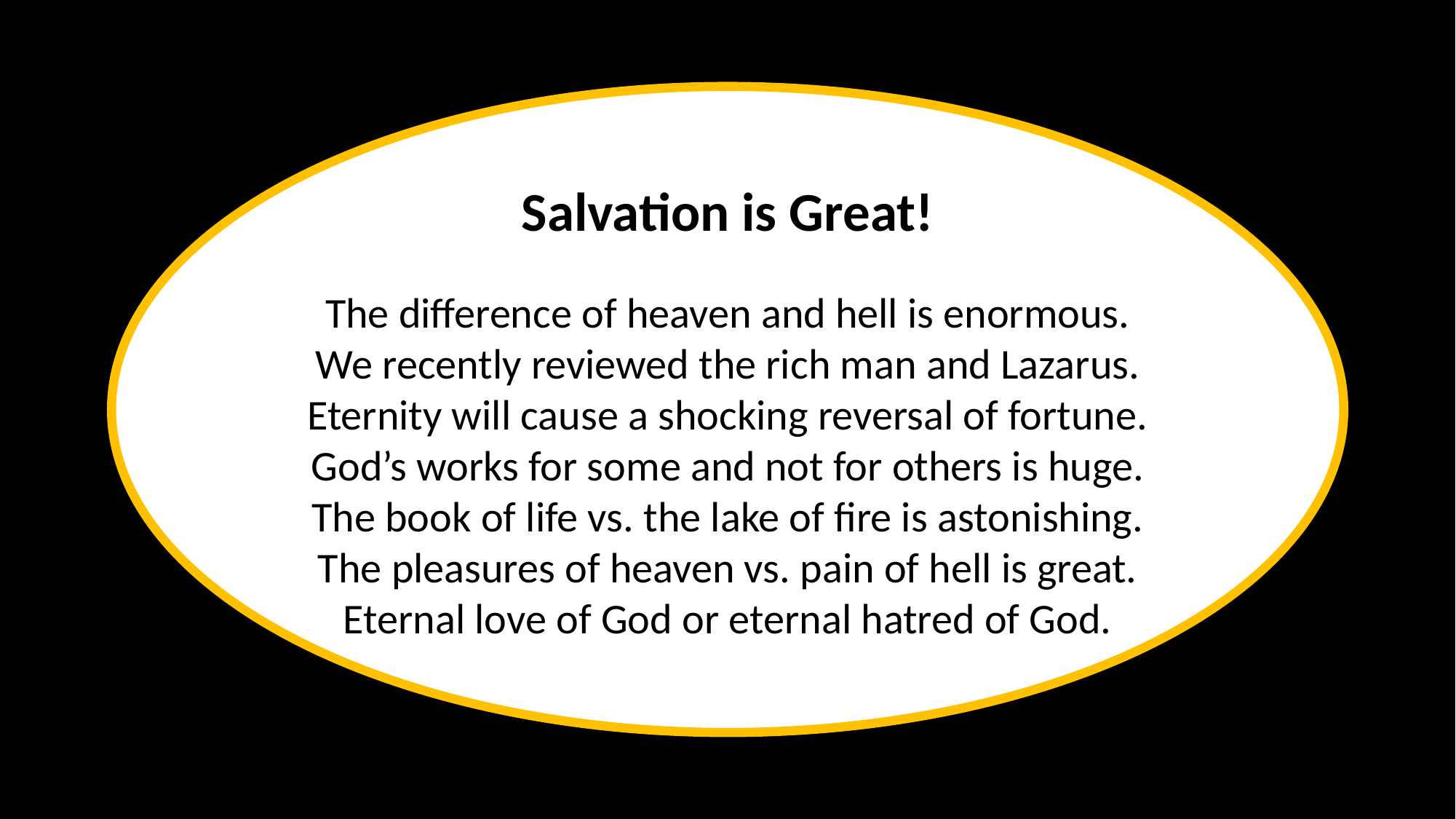

Salvation is Great!

The difference of heaven and hell is enormous.
We recently reviewed the rich man and Lazarus.
Eternity will cause a shocking reversal of fortune.
God’s works for some and not for others is huge.
The book of life vs. the lake of fire is astonishing.
The pleasures of heaven vs. pain of hell is great.
Eternal love of God or eternal hatred of God.